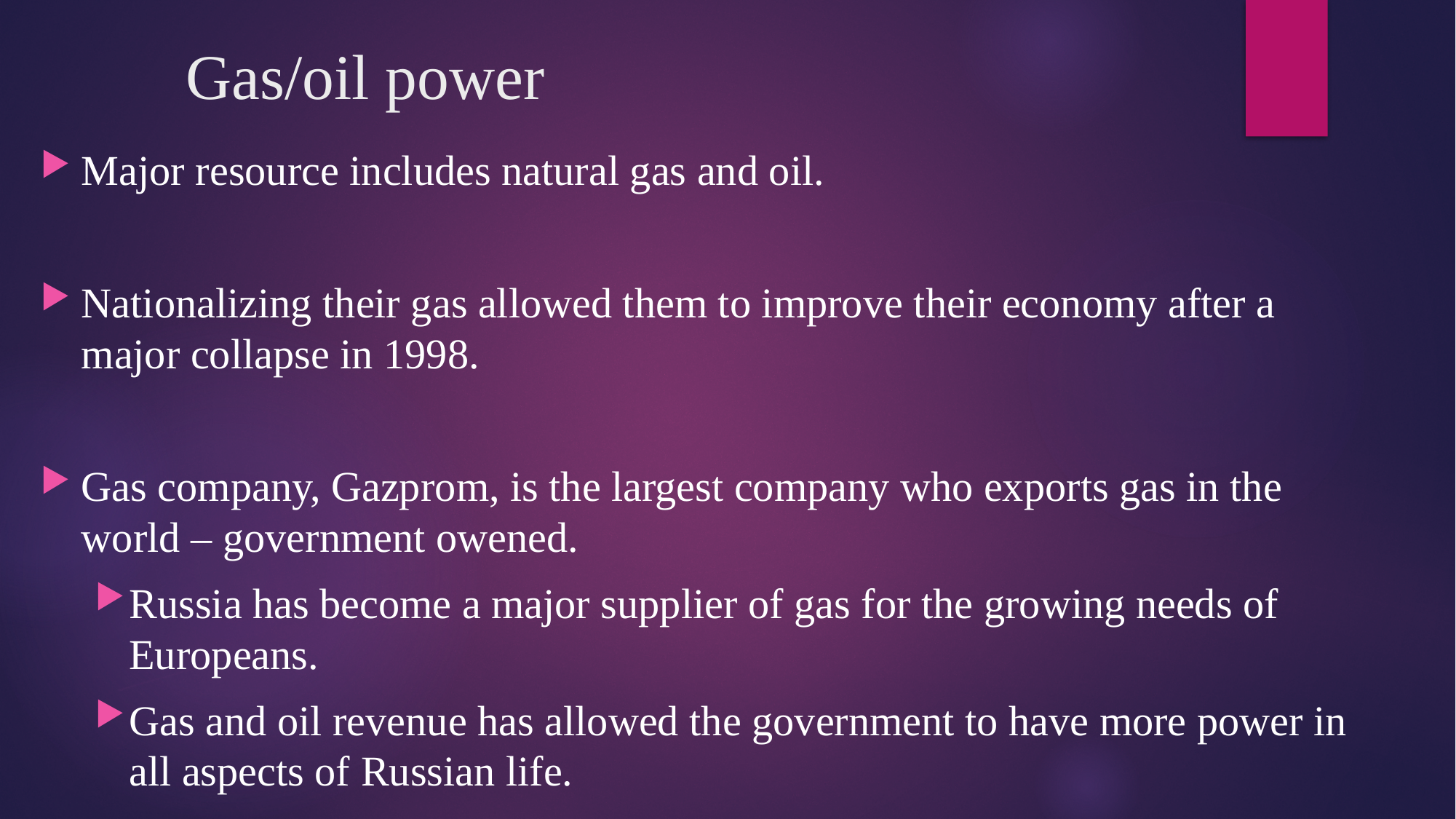

# Gas/oil power
Major resource includes natural gas and oil.

Nationalizing their gas allowed them to improve their economy after a major collapse in 1998.

Gas company, Gazprom, is the largest company who exports gas in the world – government owened.
Russia has become a major supplier of gas for the growing needs of Europeans.
Gas and oil revenue has allowed the government to have more power in all aspects of Russian life.